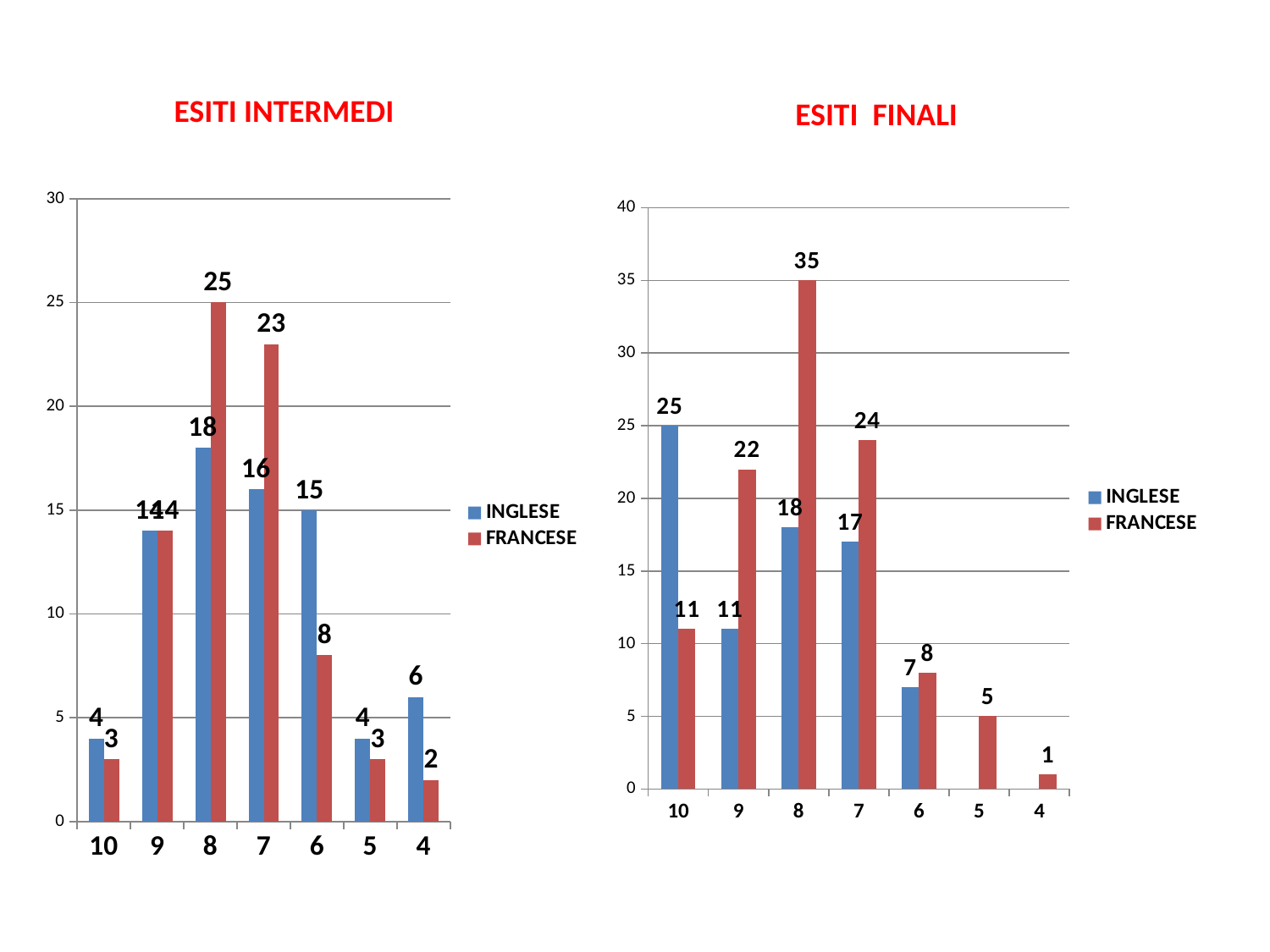

ESITI INTERMEDI
ESITI  FINALI

### Chart

| Category | INGLESE | FRANCESE |
|---|---|---|
| 10 | 4.0 | 3.0 |
| 9 | 14.0 | 14.0 |
| 8 | 18.0 | 25.0 |
| 7 | 16.0 | 23.0 |
| 6 | 15.0 | 8.0 |
| 5 | 4.0 | 3.0 |
| 4 | 6.0 | 2.0 |

### Chart

| Category | INGLESE | FRANCESE |
|---|---|---|
| 10 | 25.0 | 11.0 |
| 9 | 11.0 | 22.0 |
| 8 | 18.0 | 35.0 |
| 7 | 17.0 | 24.0 |
| 6 | 7.0 | 8.0 |
| 5 | None | 5.0 |
| 4 | None | 1.0 |